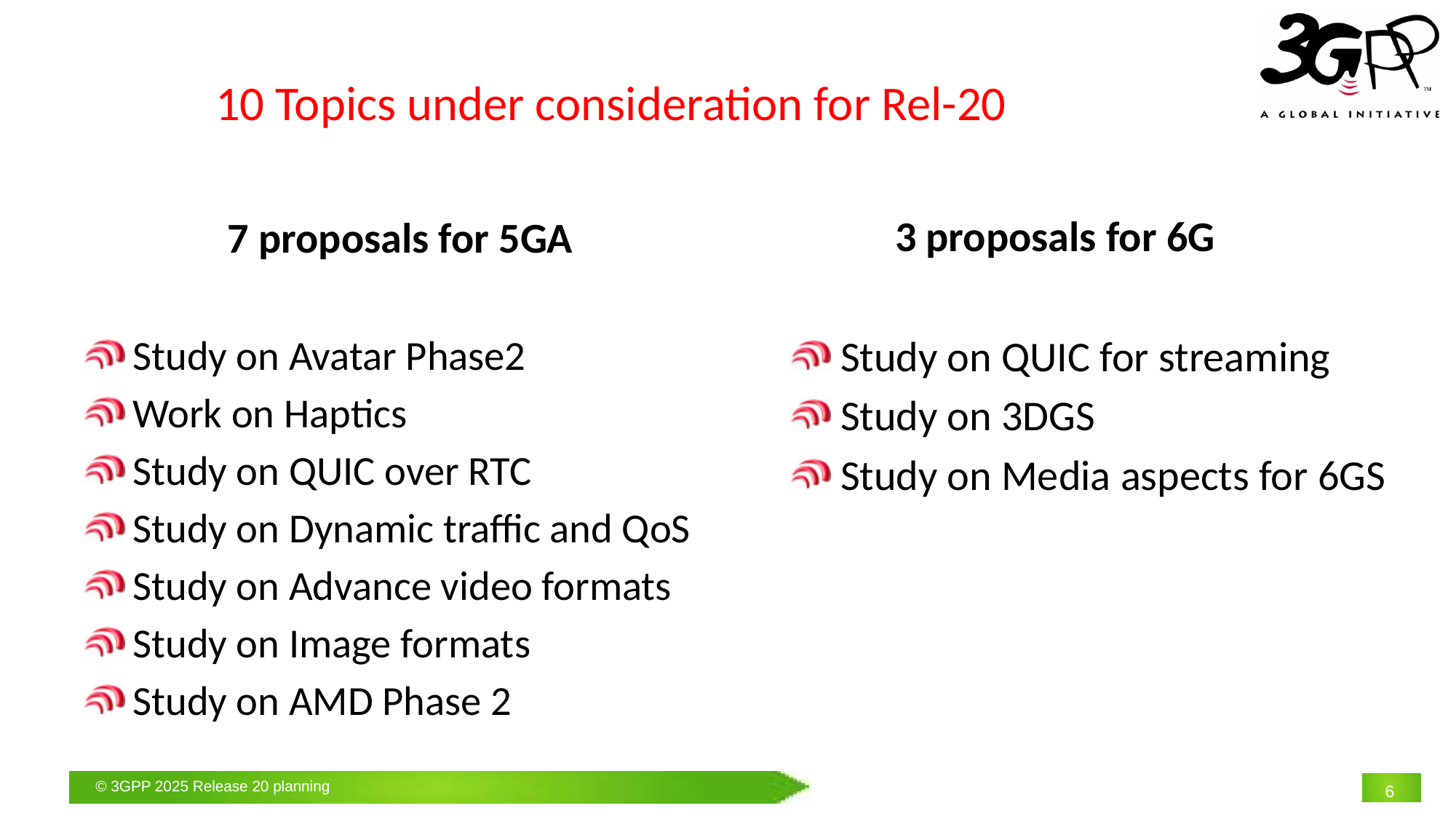

# 10 Topics under consideration for Rel-20
3 proposals for 6G

7 proposals for 5GA

 Study on Avatar Phase2
 Work on Haptics
 Study on QUIC over RTC
 Study on Dynamic traffic and QoS
 Study on Advance video formats
 Study on Image formats
 Study on AMD Phase 2

 Study on QUIC for streaming
 Study on 3DGS
 Study on Media aspects for 6GS

6